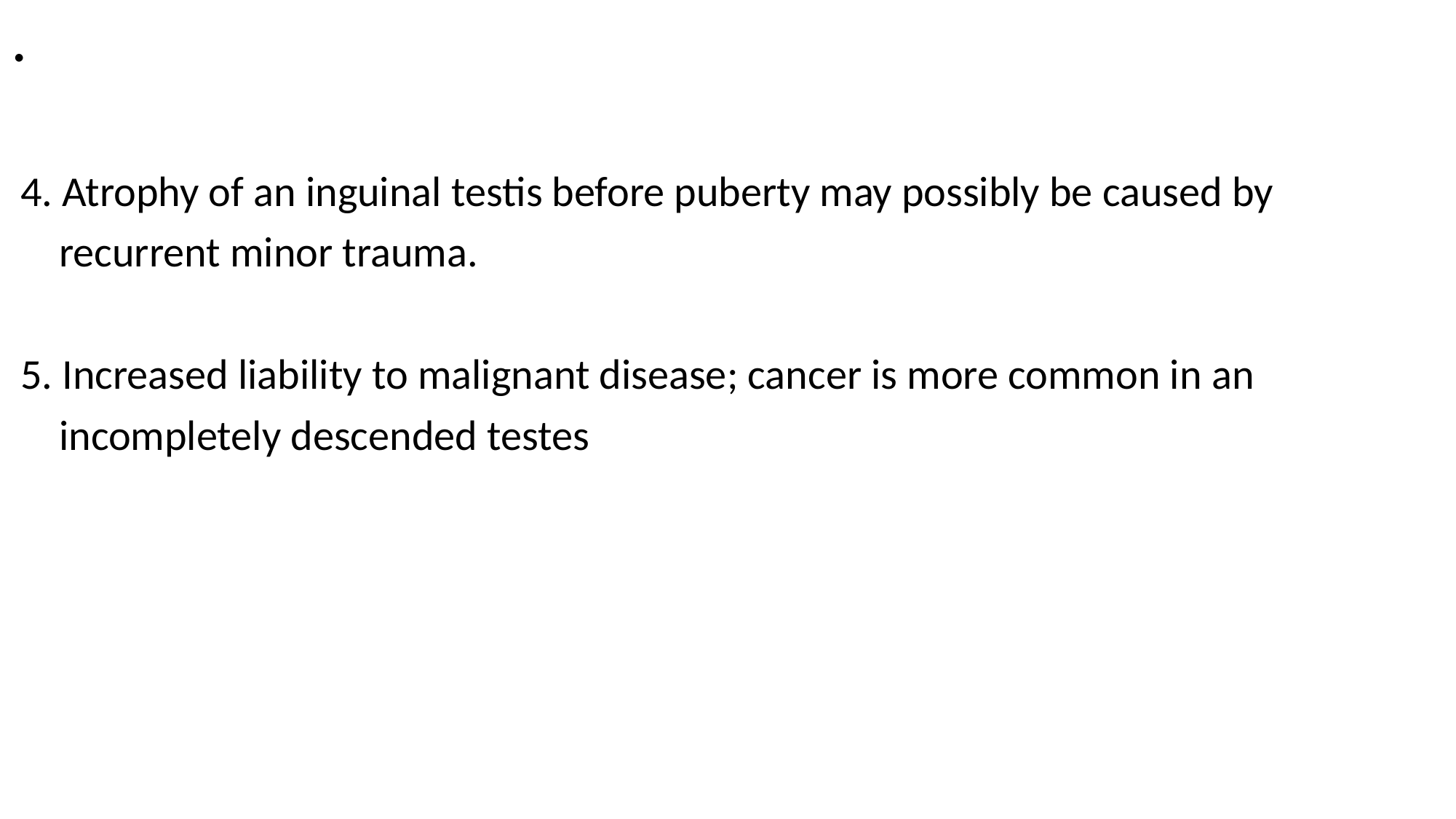

# .

 4. Atrophy of an inguinal testis before puberty may possibly be caused by
     recurrent minor trauma.

 5. Increased liability to malignant disease; cancer is more common in an
     incompletely descended testes